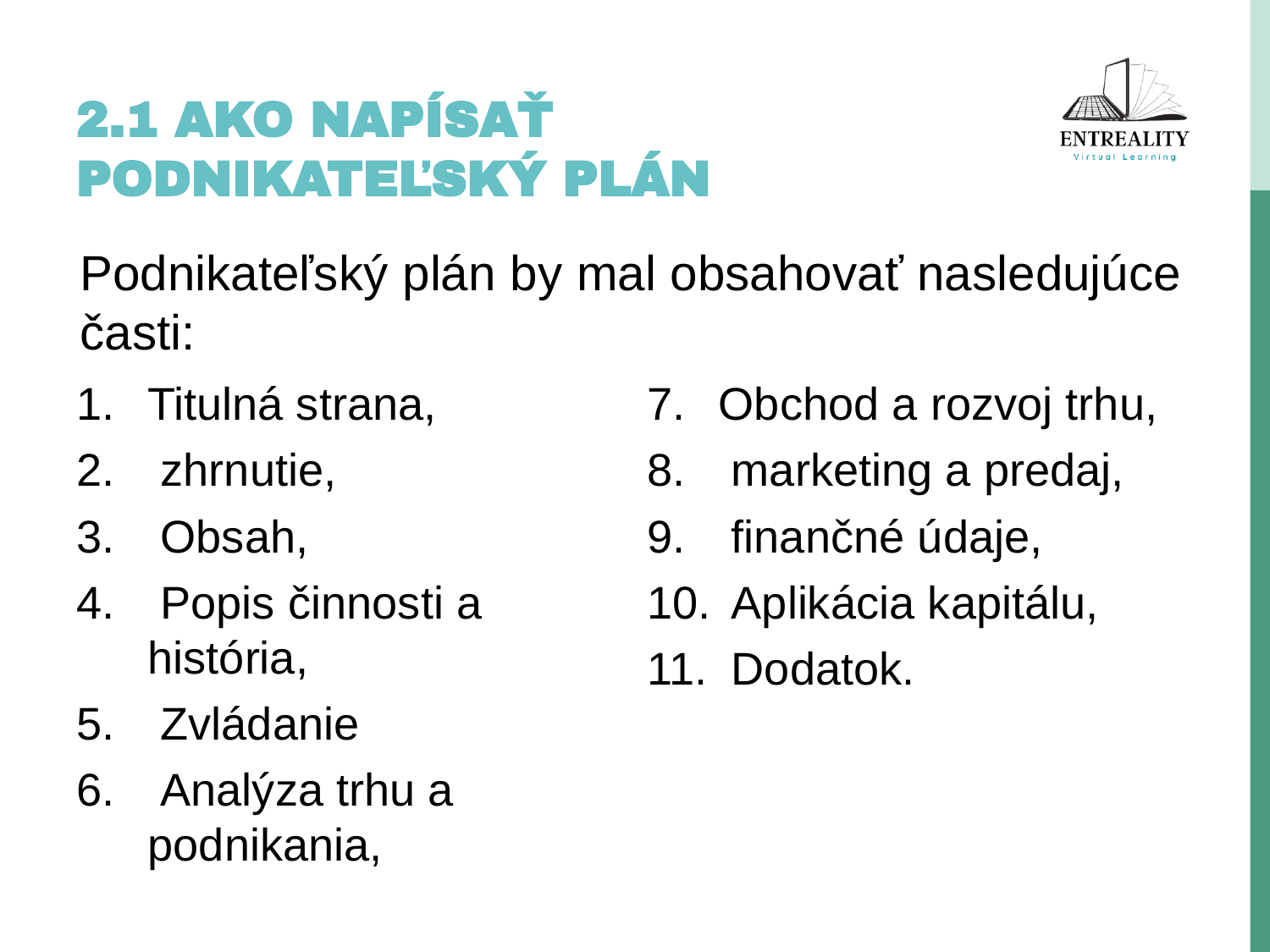

# 2.1 Ako napísať podnikateľský plán
Podnikateľský plán by mal obsahovať nasledujúce časti:
Titulná strana,
 zhrnutie,
 Obsah,
 Popis činnosti a história,
 Zvládanie
 Analýza trhu a podnikania,
Obchod a rozvoj trhu,
 marketing a predaj,
 finančné údaje,
 Aplikácia kapitálu,
 Dodatok.